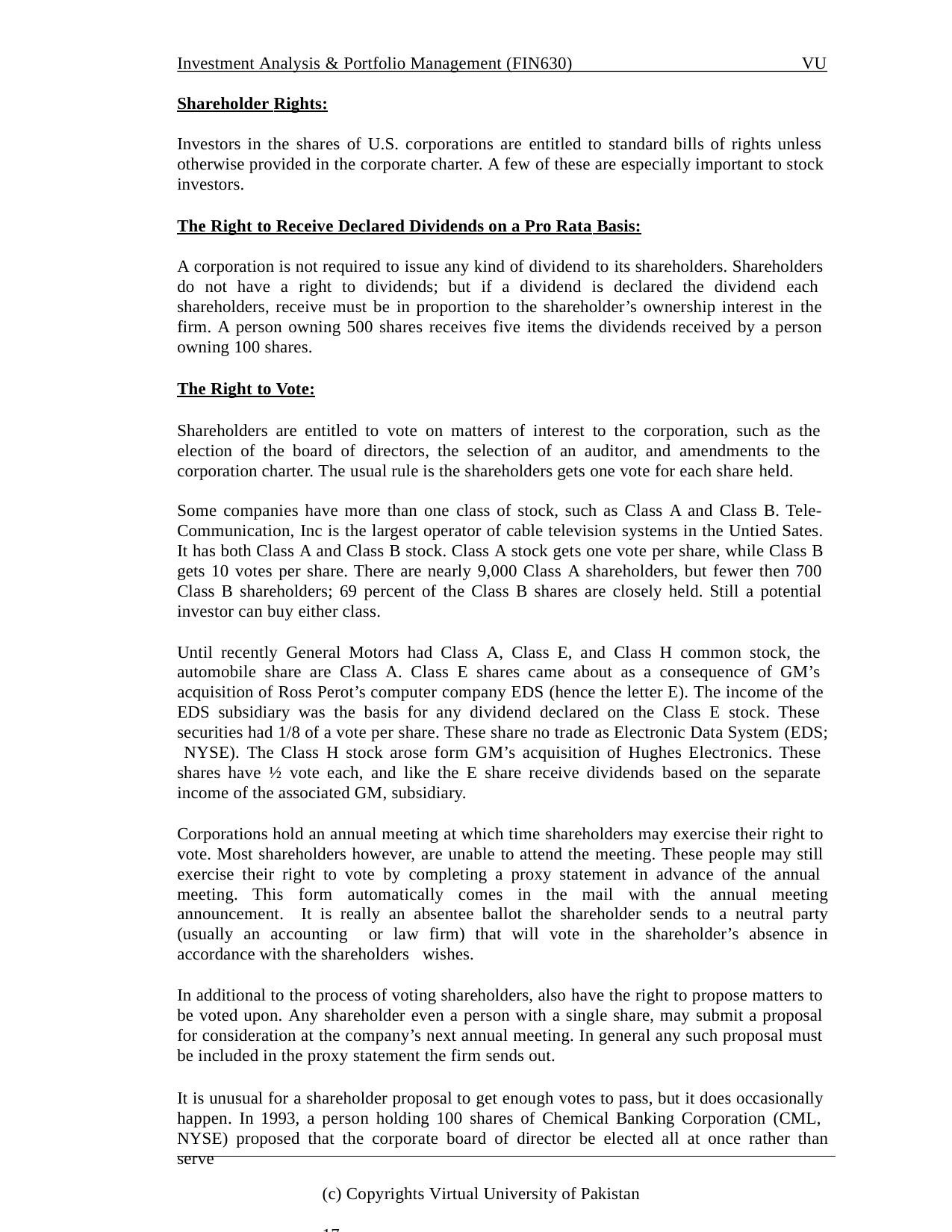

Investment Analysis & Portfolio Management (FIN630)
VU

Shareholder Rights:

Investors in the shares of U.S. corporations are entitled to standard bills of rights unless  otherwise provided in the corporate charter. A few of these are especially important to stock  investors.

The Right to Receive Declared Dividends on a Pro Rata Basis:

A corporation is not required to issue any kind of dividend to its shareholders. Shareholders  do not have a right to dividends; but if a dividend is declared the dividend each  shareholders, receive must be in proportion to the shareholder’s ownership interest in the  firm. A person owning 500 shares receives five items the dividends received by a person  owning 100 shares.

The Right to Vote:

Shareholders are entitled to vote on matters of interest to the corporation, such as the  election of the board of directors, the selection of an auditor, and amendments to the  corporation charter. The usual rule is the shareholders gets one vote for each share held.

Some companies have more than one class of stock, such as Class A and Class B. Tele-  Communication, Inc is the largest operator of cable television systems in the Untied Sates.  It has both Class A and Class B stock. Class A stock gets one vote per share, while Class B  gets 10 votes per share. There are nearly 9,000 Class A shareholders, but fewer then 700  Class B shareholders; 69 percent of the Class B shares are closely held. Still a potential  investor can buy either class.

Until recently General Motors had Class A, Class E, and Class H common stock, the  automobile share are Class A. Class E shares came about as a consequence of GM’s  acquisition of Ross Perot’s computer company EDS (hence the letter E). The income of the  EDS subsidiary was the basis for any dividend declared on the Class E stock. These  securities had 1/8 of a vote per share. These share no trade as Electronic Data System (EDS;  NYSE). The Class H stock arose form GM’s acquisition of Hughes Electronics. These  shares have ½ vote each, and like the E share receive dividends based on the separate  income of the associated GM, subsidiary.

Corporations hold an annual meeting at which time shareholders may exercise their right to  vote. Most shareholders however, are unable to attend the meeting. These people may still  exercise their right to vote by completing a proxy statement in advance of the annual  meeting. This form automatically comes in the mail with the annual meeting announcement.  It is really an absentee ballot the shareholder sends to a neutral party (usually an accounting  or law firm) that will vote in the shareholder’s absence in accordance with the shareholders  wishes.

In additional to the process of voting shareholders, also have the right to propose matters to  be voted upon. Any shareholder even a person with a single share, may submit a proposal  for consideration at the company’s next annual meeting. In general any such proposal must  be included in the proxy statement the firm sends out.

It is unusual for a shareholder proposal to get enough votes to pass, but it does occasionally  happen. In 1993, a person holding 100 shares of Chemical Banking Corporation (CML,  NYSE) proposed that the corporate board of director be elected all at once rather than serve
(c) Copyrights Virtual University of Pakistan	17